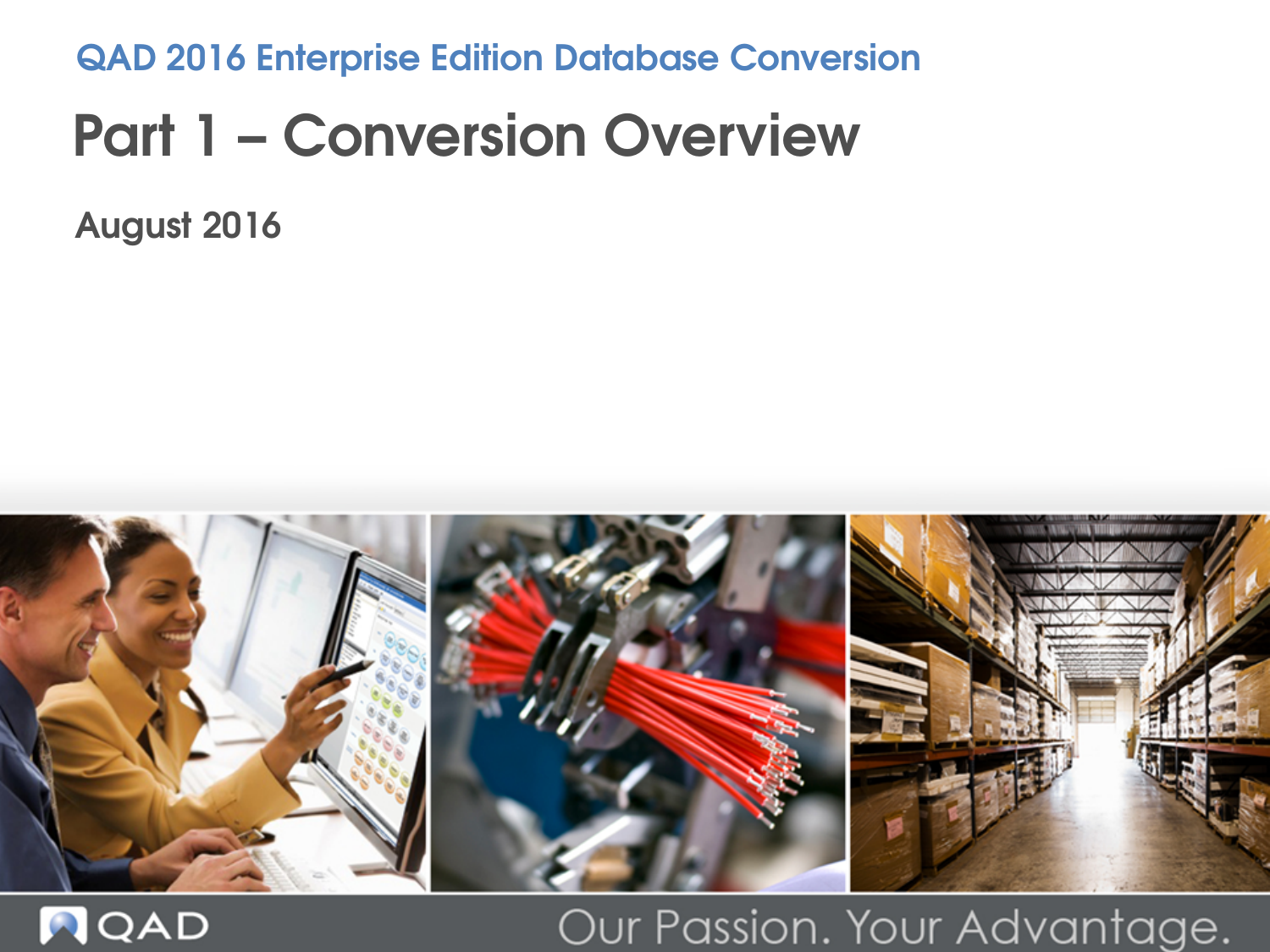

QAD 2016 Enterprise Edition Database Conversion
# Part 1 – Conversion Overview
August 2016